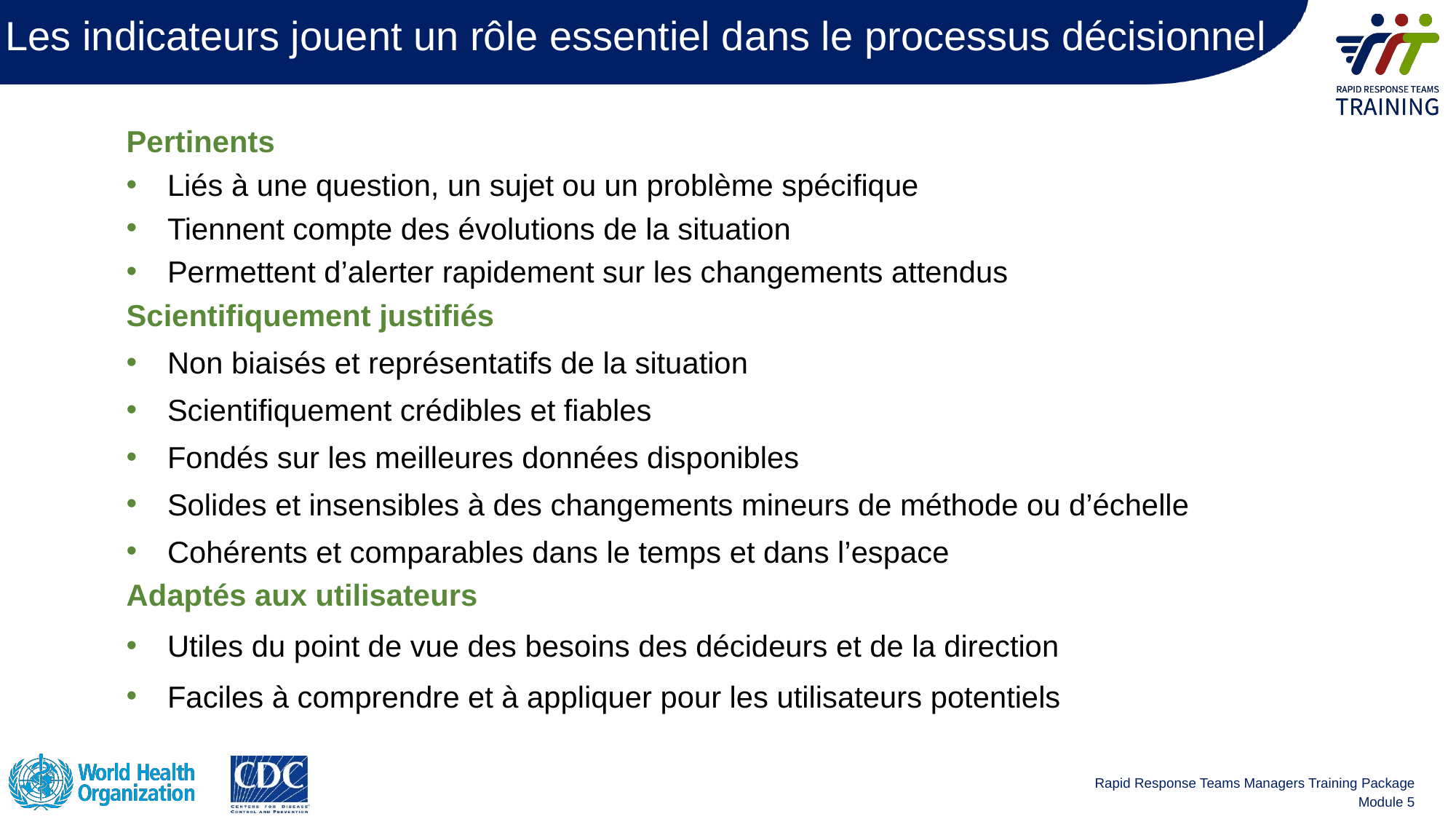

Les indicateurs jouent un rôle essentiel dans le processus décisionnel
Pertinents
Liés à une question, un sujet ou un problème spécifique
Tiennent compte des évolutions de la situation
Permettent d’alerter rapidement sur les changements attendus
Scientifiquement justifiés
Non biaisés et représentatifs de la situation
Scientifiquement crédibles et fiables
Fondés sur les meilleures données disponibles
Solides et insensibles à des changements mineurs de méthode ou d’échelle
Cohérents et comparables dans le temps et dans l’espace
Adaptés aux utilisateurs
Utiles du point de vue des besoins des décideurs et de la direction
Faciles à comprendre et à appliquer pour les utilisateurs potentiels